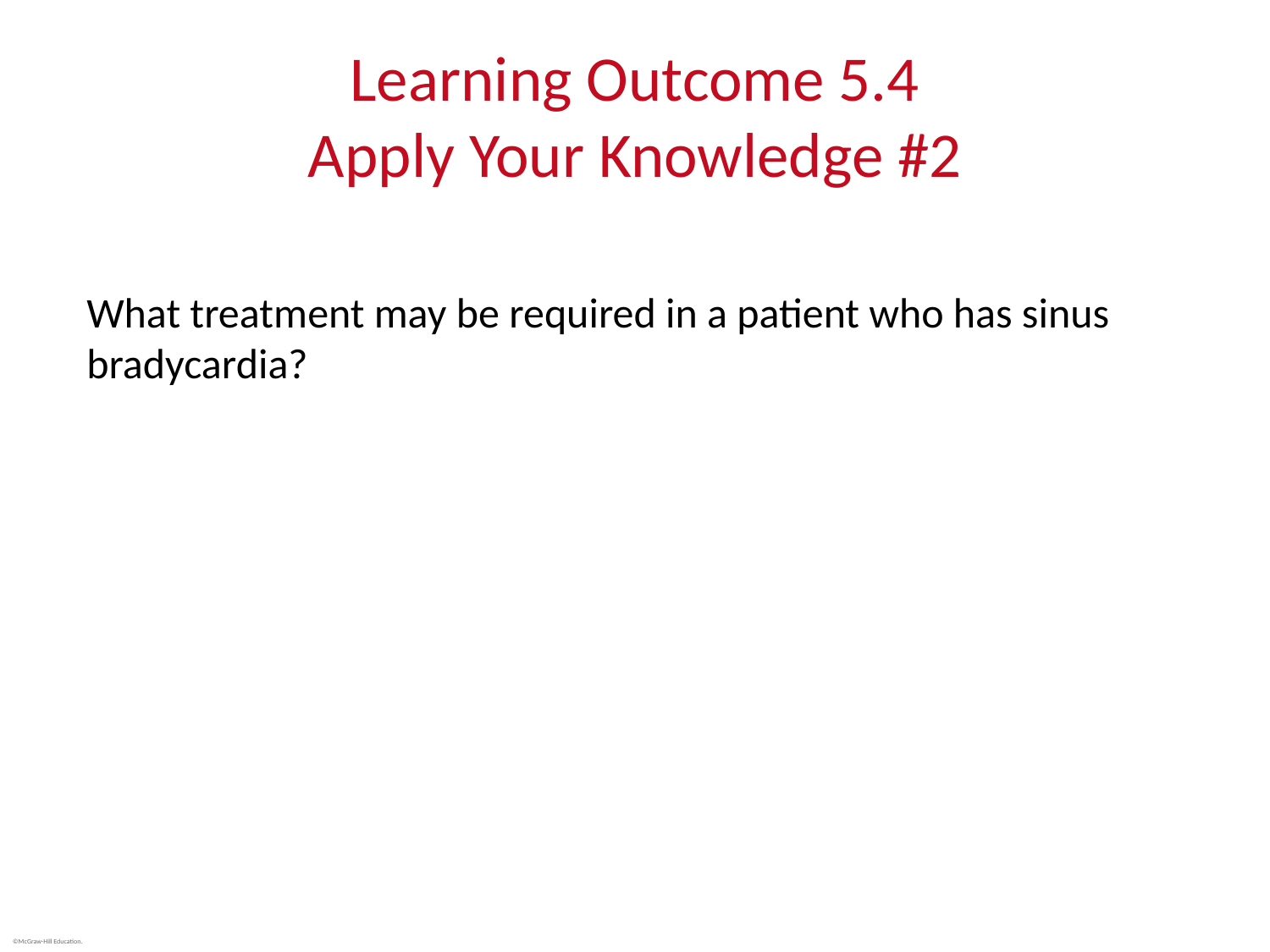

# Learning Outcome 5.4 Apply Your Knowledge #2
What treatment may be required in a patient who has sinus bradycardia?